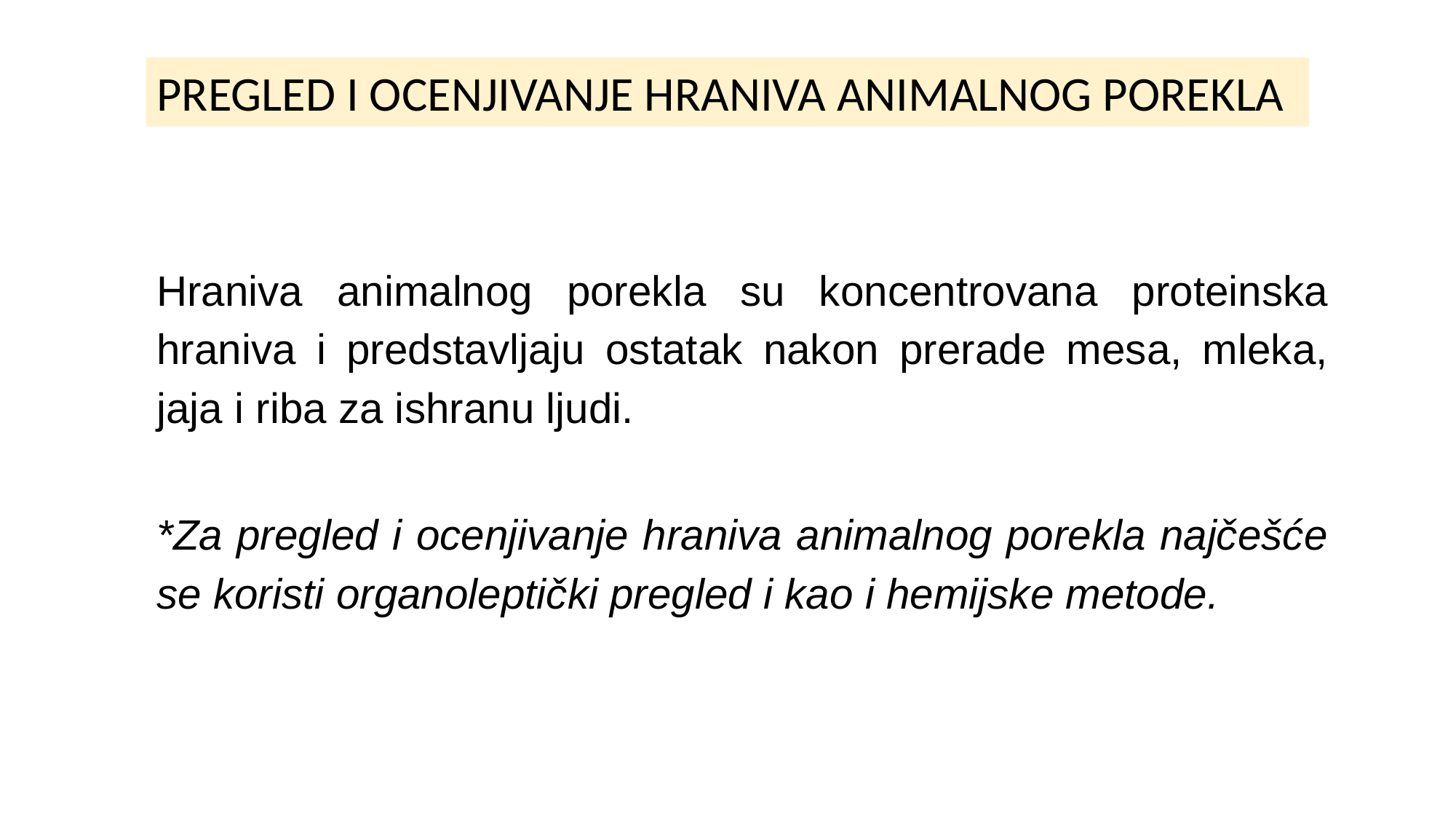

PREGLED I OCENJIVANJE HRANIVA ANIMALNOG POREKLA
Hraniva animalnog porekla su koncentrovana proteinska hraniva i predstavljaju ostatak nakon prerade mesa, mleka, jaja i riba za ishranu ljudi.

*Za pregled i ocenjivanje hraniva animalnog porekla najčešće se koristi organoleptički pregled i kao i hemijske metode.